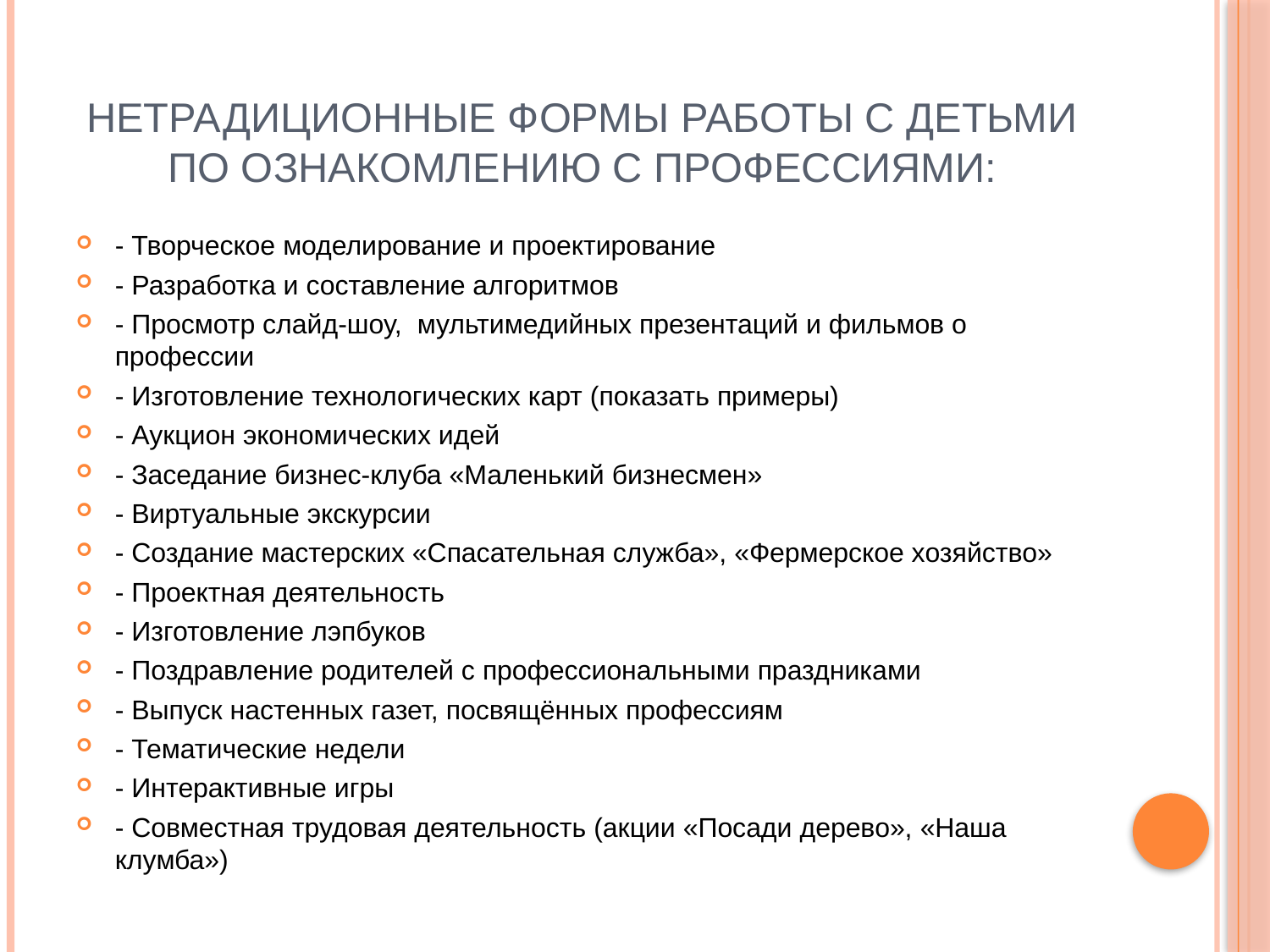

# Нетрадиционные формы работы с детьми по ознакомлению с профессиями:
- Творческое моделирование и проектирование
- Разработка и составление алгоритмов
- Просмотр слайд-шоу,  мультимедийных презентаций и фильмов о профессии
- Изготовление технологических карт (показать примеры)
- Аукцион экономических идей
- Заседание бизнес-клуба «Маленький бизнесмен»
- Виртуальные экскурсии
- Создание мастерских «Спасательная служба», «Фермерское хозяйство»
- Проектная деятельность
- Изготовление лэпбуков
- Поздравление родителей с профессиональными праздниками
- Выпуск настенных газет, посвящённых профессиям
- Тематические недели
- Интерактивные игры
- Совместная трудовая деятельность (акции «Посади дерево», «Наша клумба»)